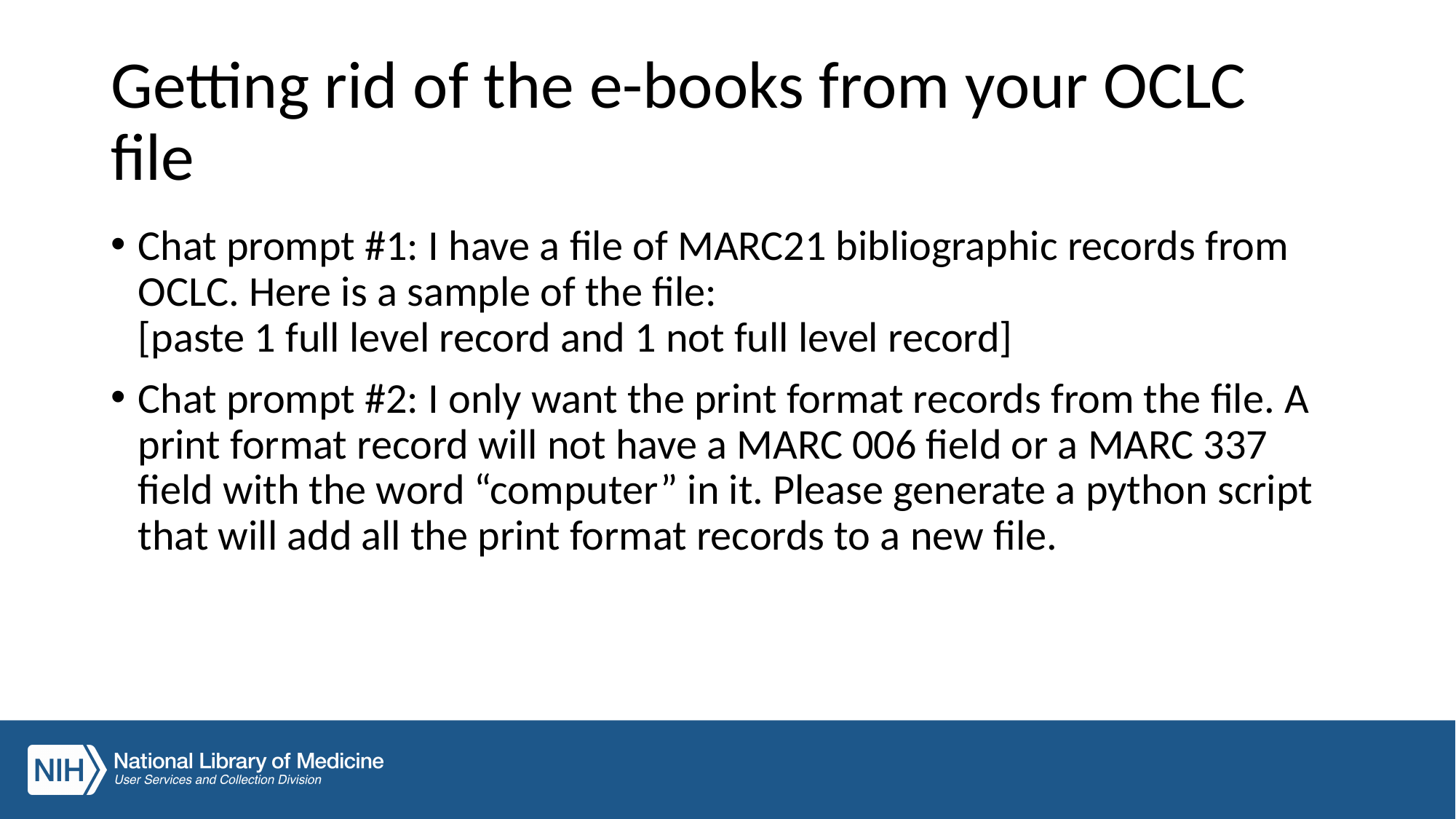

# Getting rid of the e-books from your OCLC file
Chat prompt #1: I have a file of MARC21 bibliographic records from OCLC. Here is a sample of the file:
[paste 1 full level record and 1 not full level record]
Chat prompt #2: I only want the print format records from the file. A print format record will not have a MARC 006 field or a MARC 337 field with the word “computer” in it. Please generate a python script that will add all the print format records to a new file.